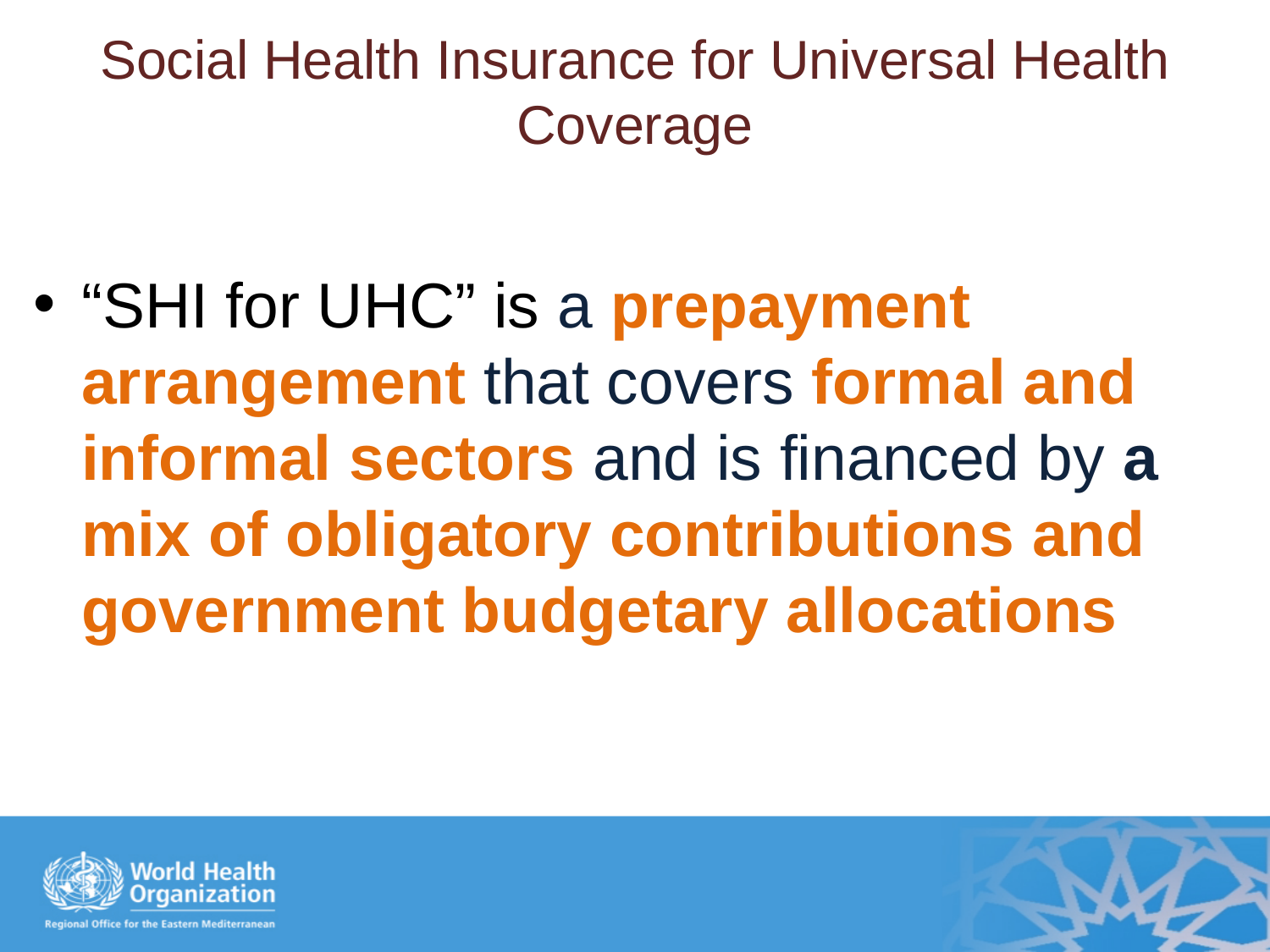

# Social Health Insurance for Universal Health Coverage

“SHI for UHC” is a prepayment arrangement that covers formal and informal sectors and is financed by a mix of obligatory contributions and government budgetary allocations